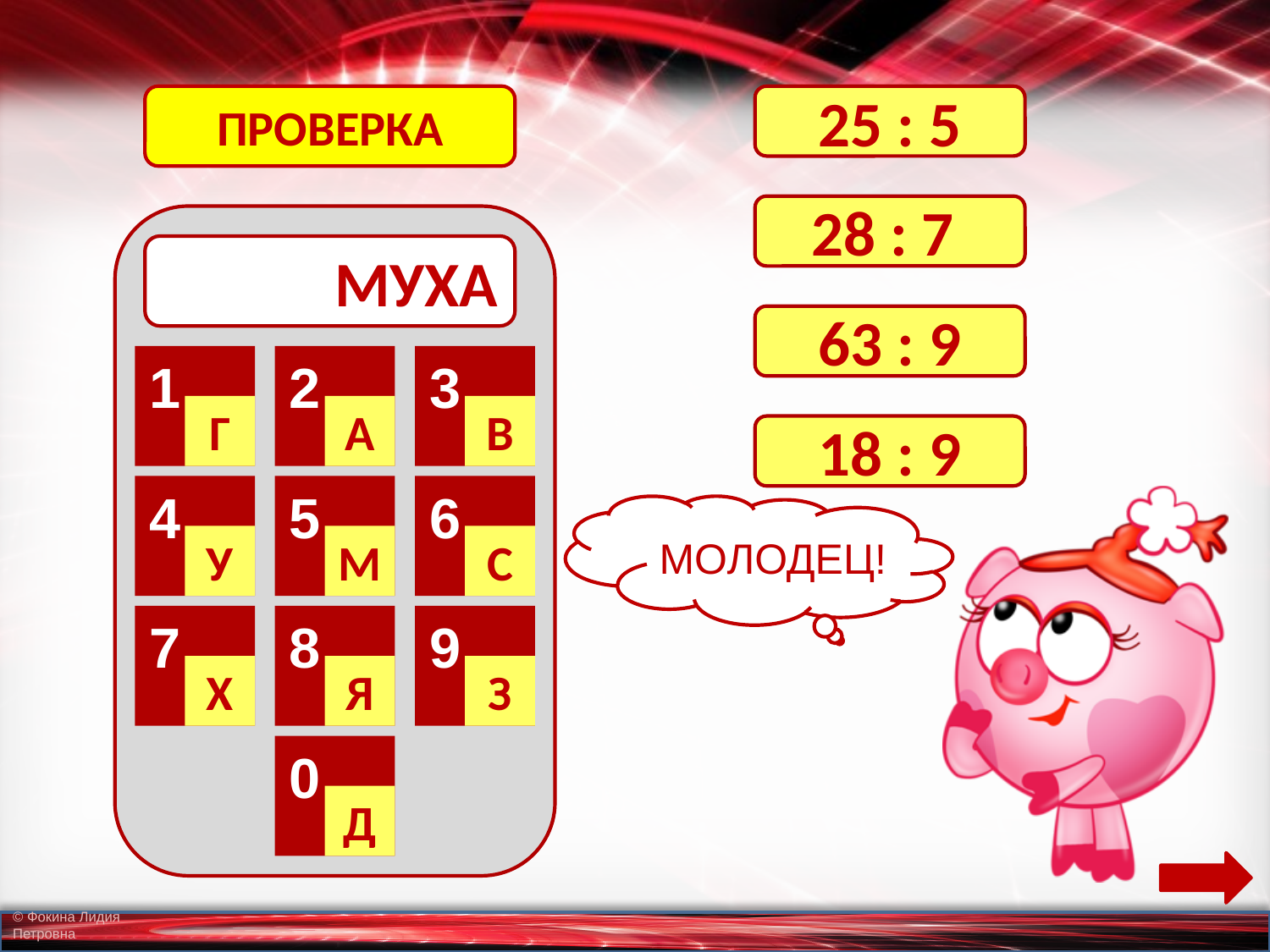

ПРОВЕРКА
25 : 5
28 : 7

МУХА
63 : 9

2
3
1
А
В
Г
18 : 9

4
5
6
МОЛОДЕЦ!
У
М
С

7
8
9
Х
Я
З

0
Д